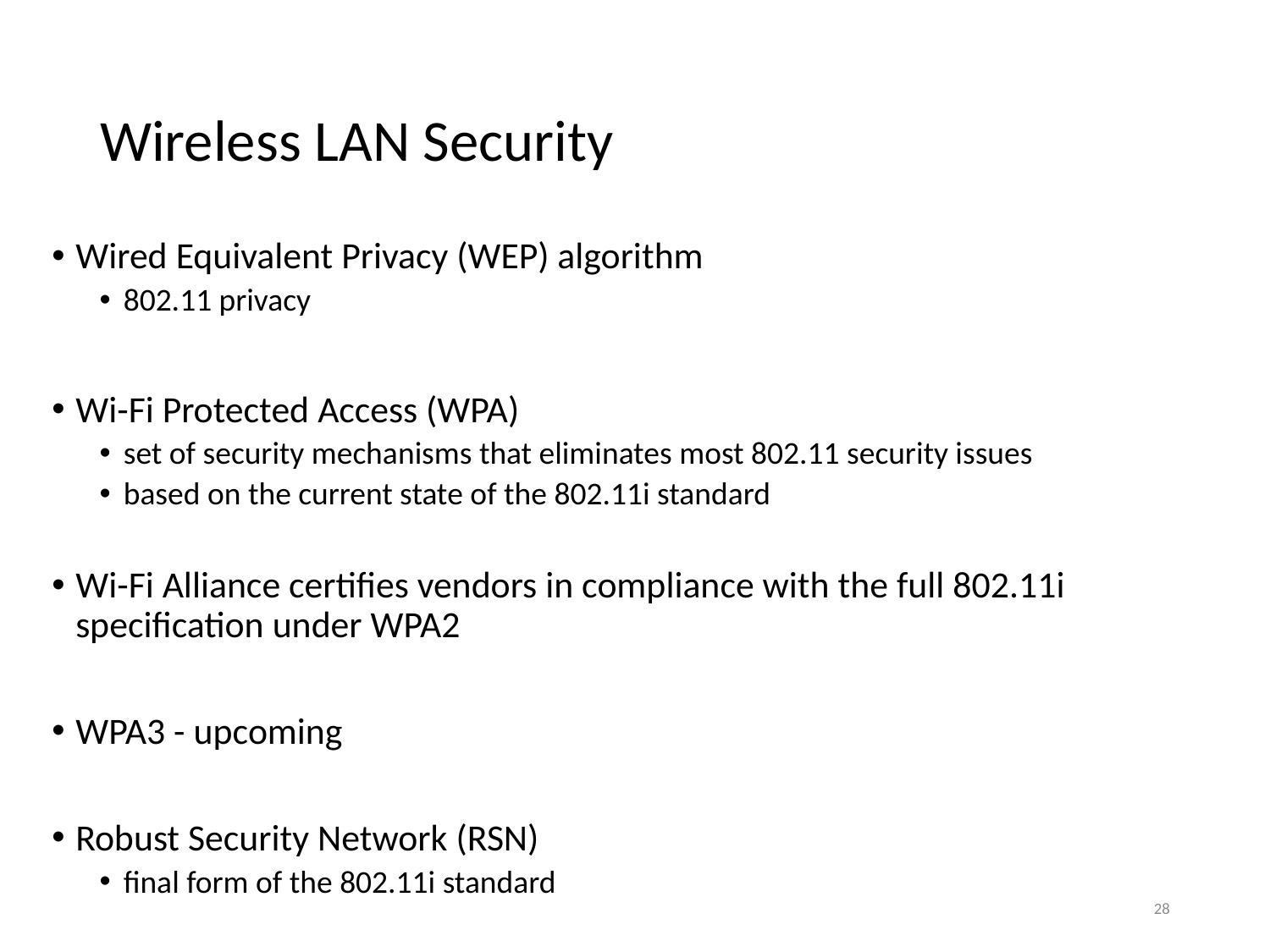

# Wireless LAN Security
Wired Equivalent Privacy (WEP) algorithm
802.11 privacy

Wi-Fi Protected Access (WPA)
set of security mechanisms that eliminates most 802.11 security issues
based on the current state of the 802.11i standard

Wi-Fi Alliance certifies vendors in compliance with the full 802.11i specification under WPA2

WPA3 - upcoming

Robust Security Network (RSN)
final form of the 802.11i standard

28